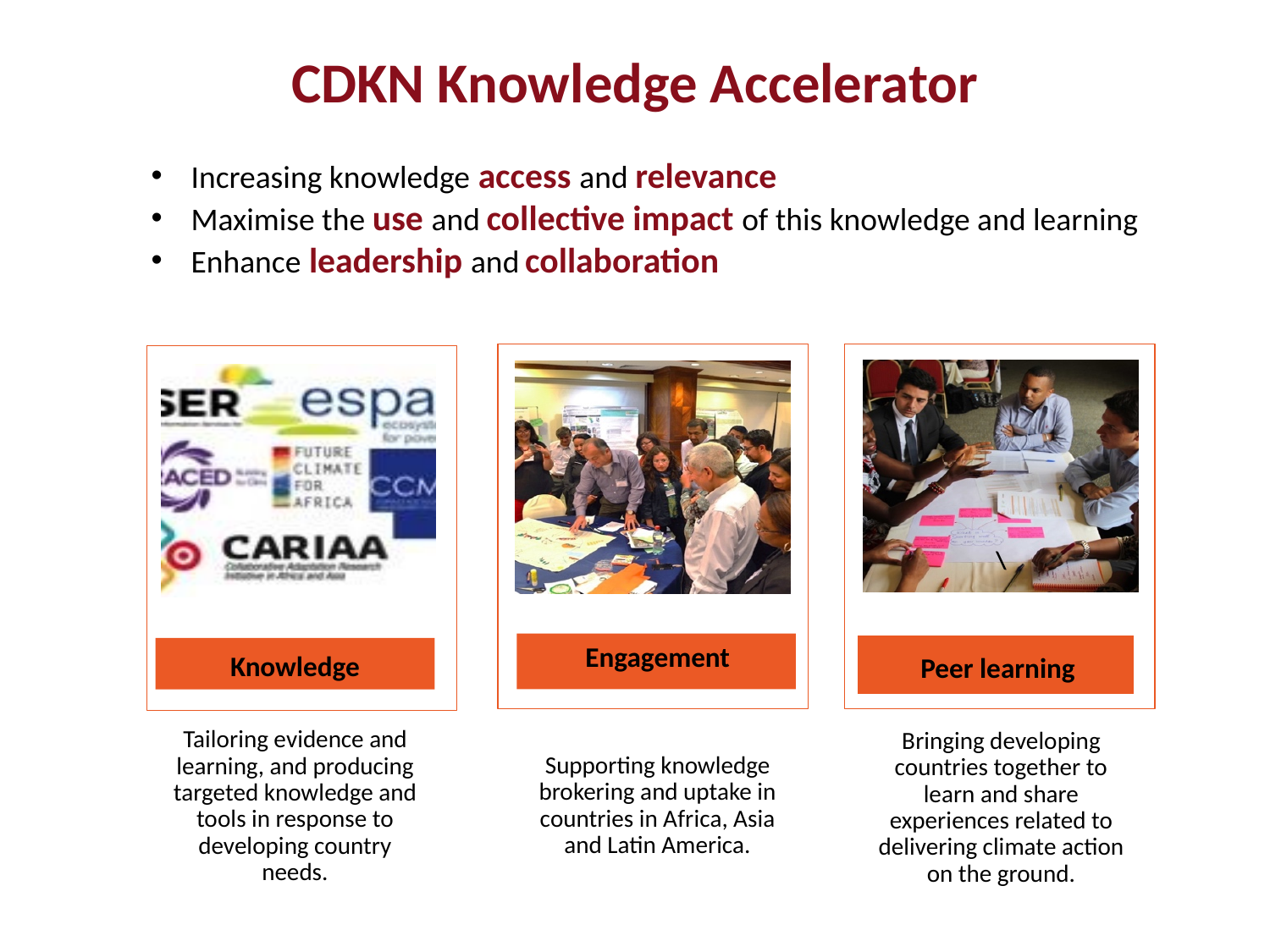

# CDKN Knowledge Accelerator
Increasing knowledge access and relevance
Maximise the use and collective impact of this knowledge and learning
Enhance leadership and collaboration

Engagement

Supporting knowledge brokering and uptake in countries in Africa, Asia and Latin America.

Knowledge

Tailoring evidence and learning, and producing targeted knowledge and tools in response to developing country needs.

\

Peer learning

Bringing developing countries together to learn and share experiences related to delivering climate action on the ground.